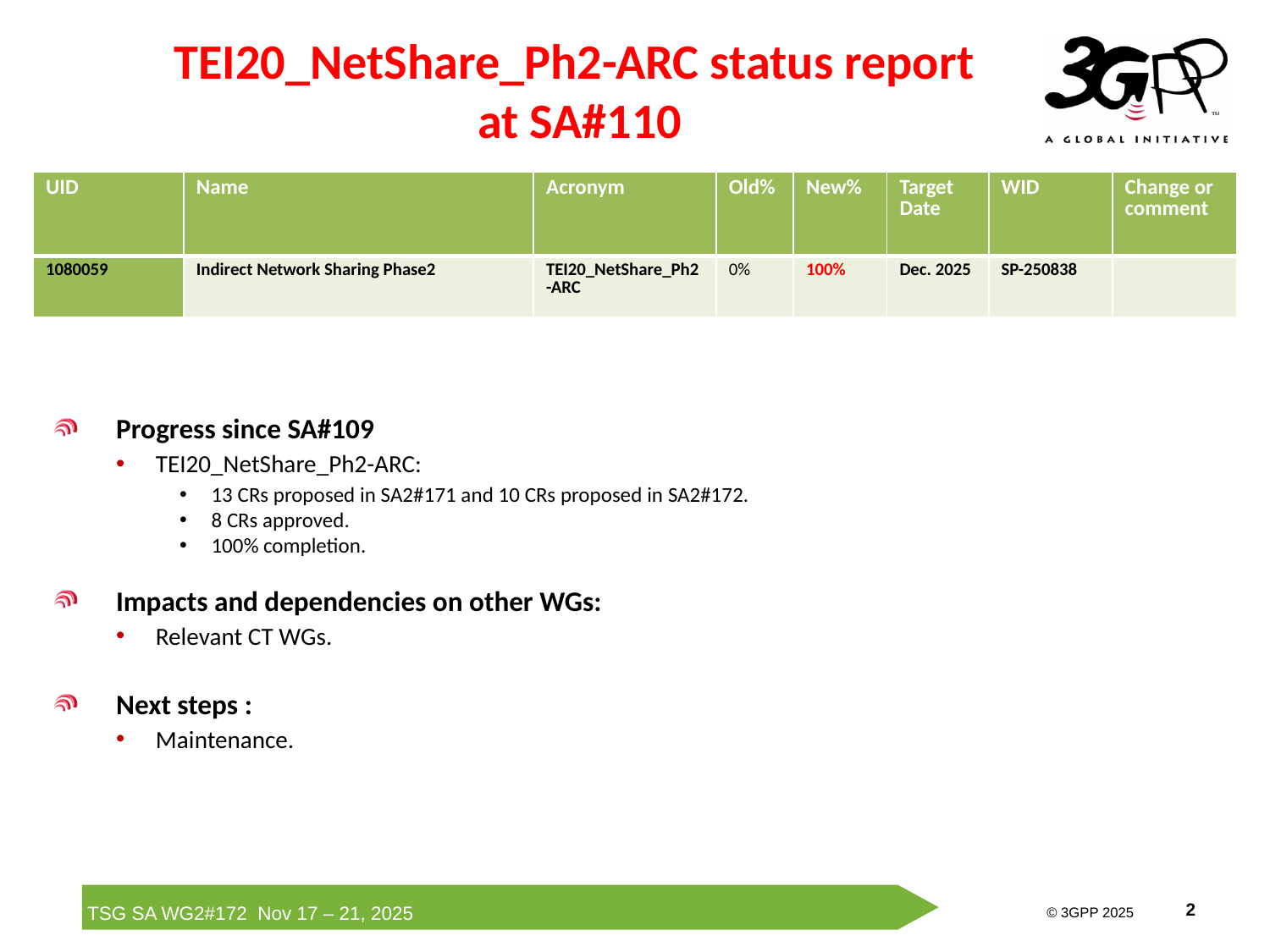

TEI20_NetShare_Ph2-ARC status report
 at SA#110
| UID | Name | Acronym | Old% | New% | Target Date | WID | Change or comment |
| --- | --- | --- | --- | --- | --- | --- | --- |
| 1080059 | Indirect Network Sharing Phase2 | TEI20\_NetShare\_Ph2-ARC | 0% | 100% | Dec. 2025 | SP-250838 |  |
Progress since SA#109
TEI20_NetShare_Ph2-ARC:
13 CRs proposed in SA2#171 and 10 CRs proposed in SA2#172.
8 CRs approved.
100% completion.

Impacts and dependencies on other WGs:
Relevant CT WGs.

Next steps :
Maintenance.